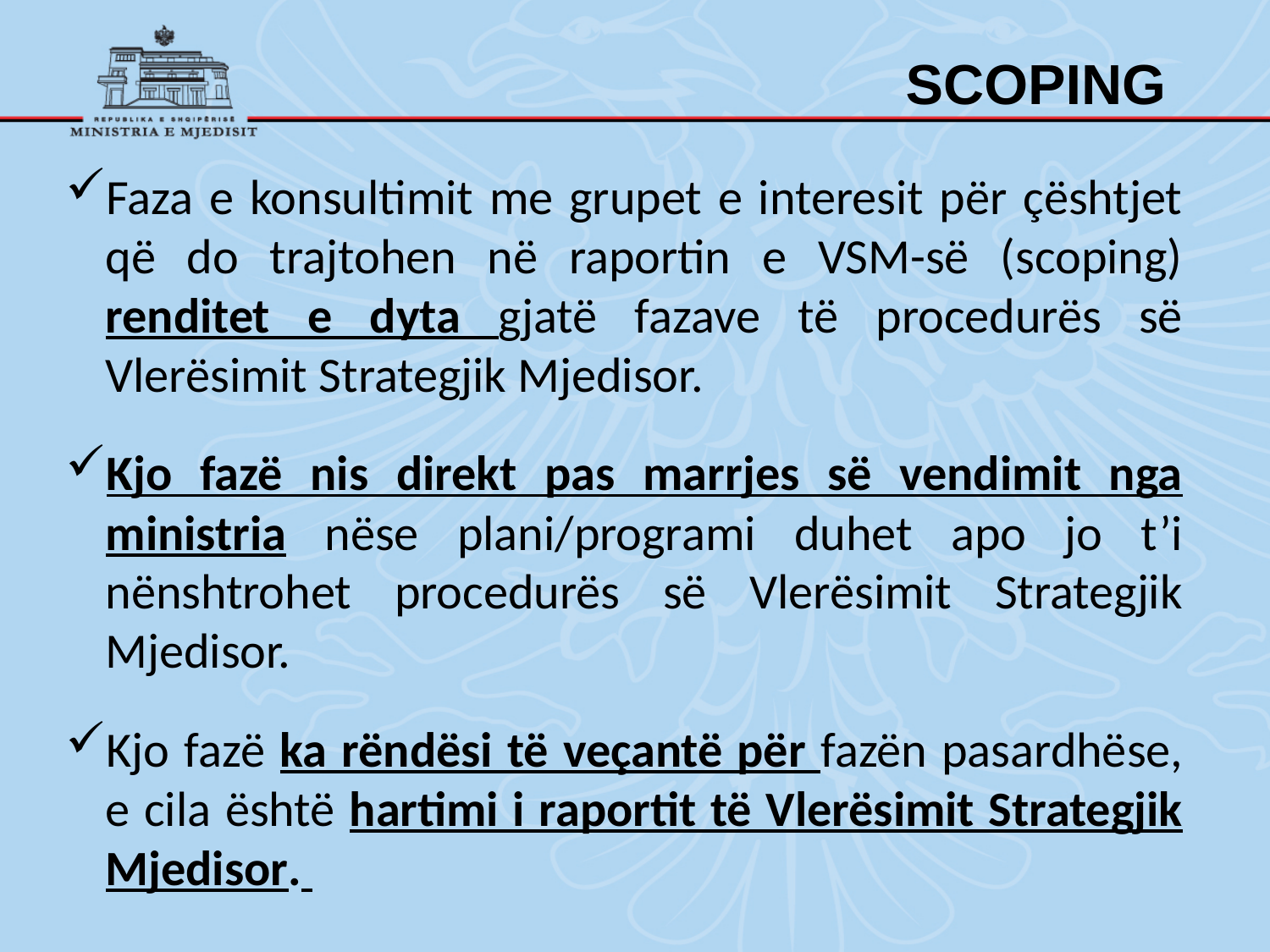

SCOPING
Faza e konsultimit me grupet e interesit për çështjet që do trajtohen në raportin e VSM-së (scoping) renditet e dyta gjatë fazave të procedurës së Vlerësimit Strategjik Mjedisor.

Kjo fazë nis direkt pas marrjes së vendimit nga ministria nëse plani/programi duhet apo jo t’i nënshtrohet procedurës së Vlerësimit Strategjik Mjedisor.

Kjo fazë ka rëndësi të veçantë për fazën pasardhëse, e cila është hartimi i raportit të Vlerësimit Strategjik Mjedisor.